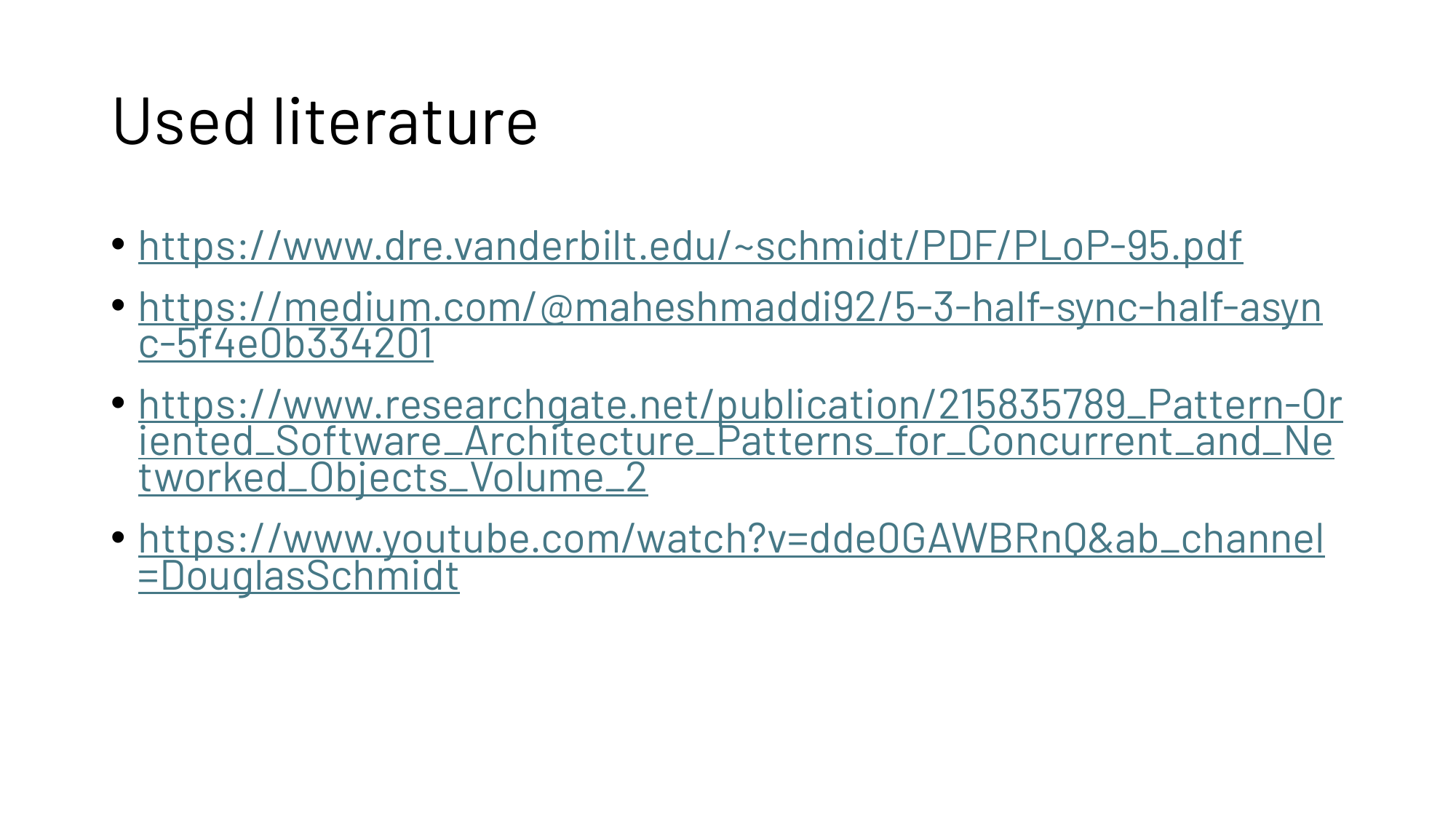

# Used literature
https://www.dre.vanderbilt.edu/~schmidt/PDF/PLoP-95.pdf
https://medium.com/@maheshmaddi92/5-3-half-sync-half-async-5f4e0b334201
https://www.researchgate.net/publication/215835789_Pattern-Oriented_Software_Architecture_Patterns_for_Concurrent_and_Networked_Objects_Volume_2
https://www.youtube.com/watch?v=dde0GAWBRnQ&ab_channel=DouglasSchmidt